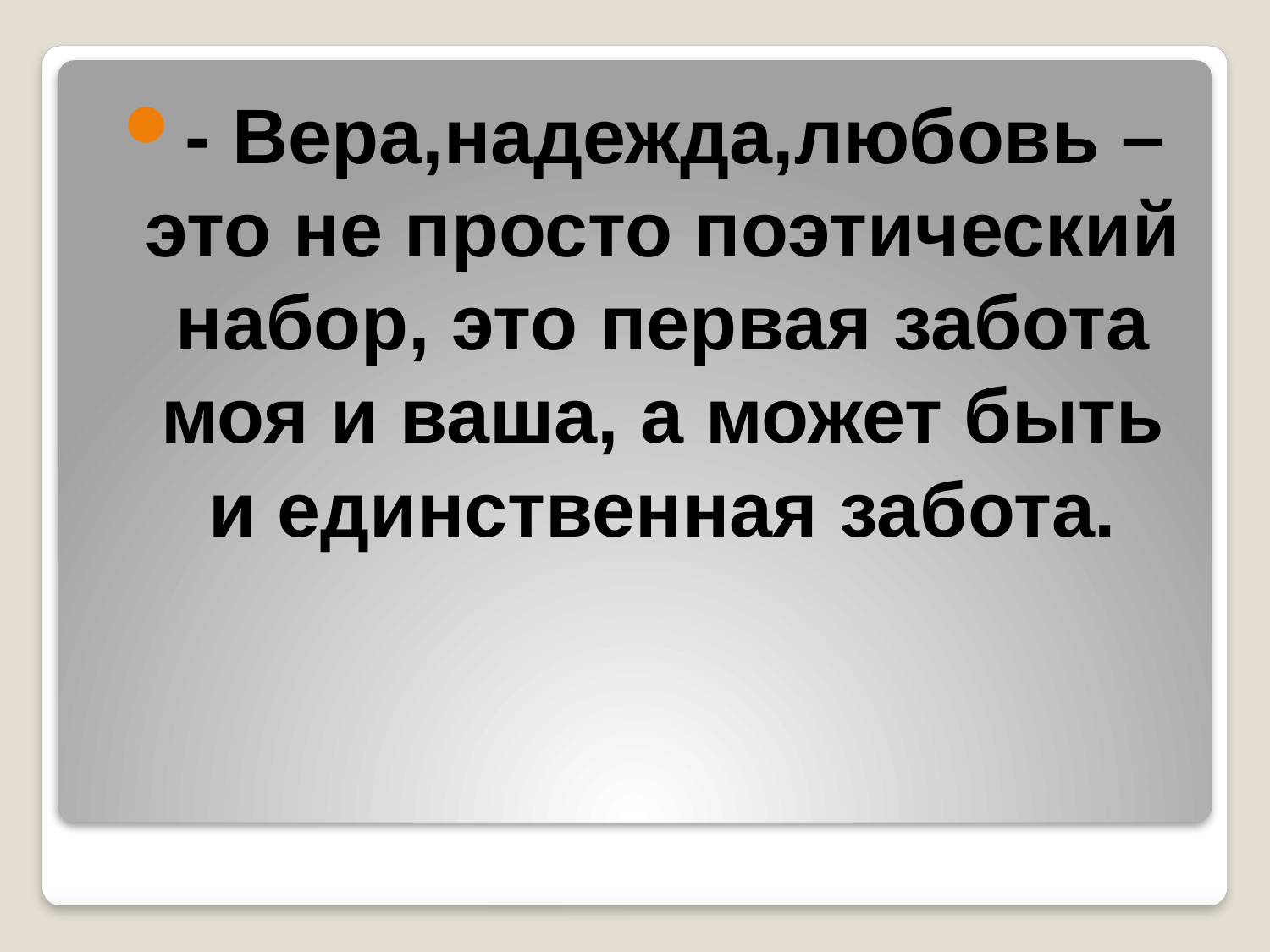

- Вера,надежда,любовь –это не просто поэтический набор, это первая забота моя и ваша, а может быть и единственная забота.
#